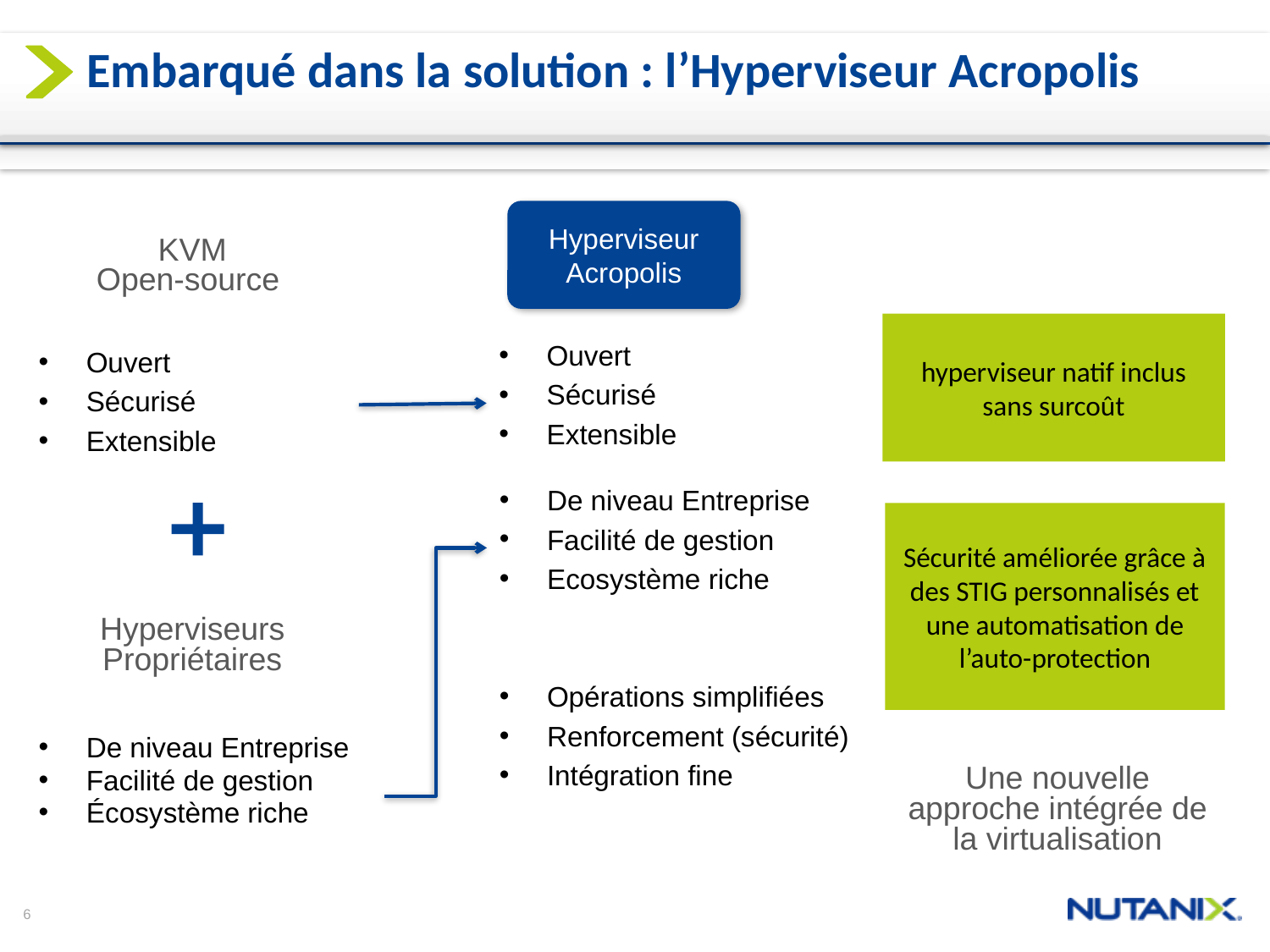

# Embarqué dans la solution : l’Hyperviseur Acropolis
Hyperviseur
Acropolis
KVM
Open-source
hyperviseur natif inclus sans surcoût
Ouvert
Sécurisé
Extensible
Ouvert
Sécurisé
Extensible
De niveau Entreprise
Facilité de gestion
Ecosystème riche

Sécurité améliorée grâce à des STIG personnalisés et une automatisation de l’auto-protection
Hyperviseurs
Propriétaires
Opérations simplifiées
Renforcement (sécurité)
Intégration fine
De niveau Entreprise
Facilité de gestion
Écosystème riche

Une nouvelle approche intégrée de la virtualisation